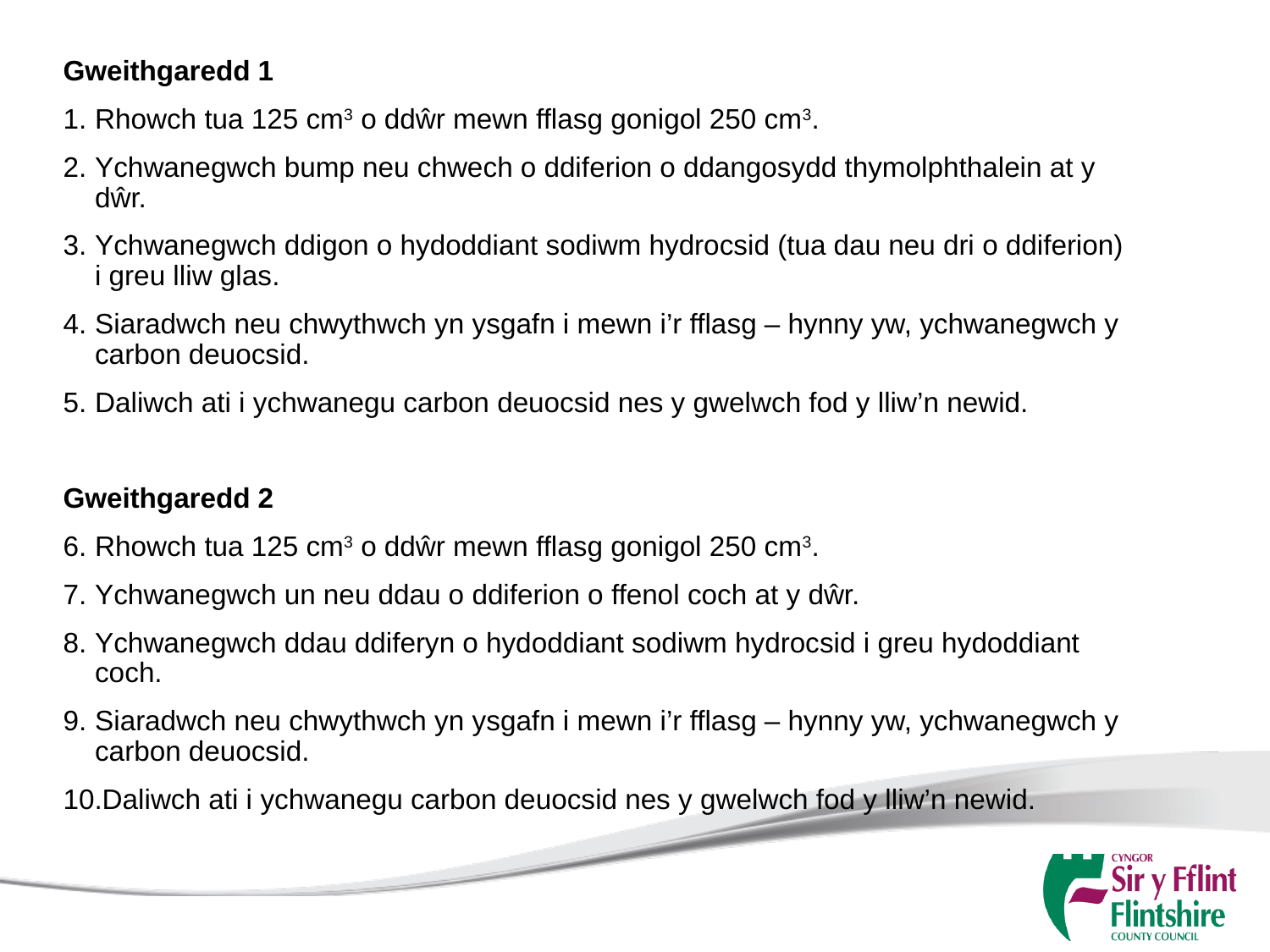

Gweithgaredd 1
Rhowch tua 125 cm3 o ddŵr mewn fflasg gonigol 250 cm3.
Ychwanegwch bump neu chwech o ddiferion o ddangosydd thymolphthalein at y dŵr.
Ychwanegwch ddigon o hydoddiant sodiwm hydrocsid (tua dau neu dri o ddiferion) i greu lliw glas.
Siaradwch neu chwythwch yn ysgafn i mewn i’r fflasg – hynny yw, ychwanegwch y carbon deuocsid.
Daliwch ati i ychwanegu carbon deuocsid nes y gwelwch fod y lliw’n newid.

Gweithgaredd 2
Rhowch tua 125 cm3 o ddŵr mewn fflasg gonigol 250 cm3.
Ychwanegwch un neu ddau o ddiferion o ffenol coch at y dŵr.
Ychwanegwch ddau ddiferyn o hydoddiant sodiwm hydrocsid i greu hydoddiant coch.
Siaradwch neu chwythwch yn ysgafn i mewn i’r fflasg – hynny yw, ychwanegwch y carbon deuocsid.
Daliwch ati i ychwanegu carbon deuocsid nes y gwelwch fod y lliw’n newid.